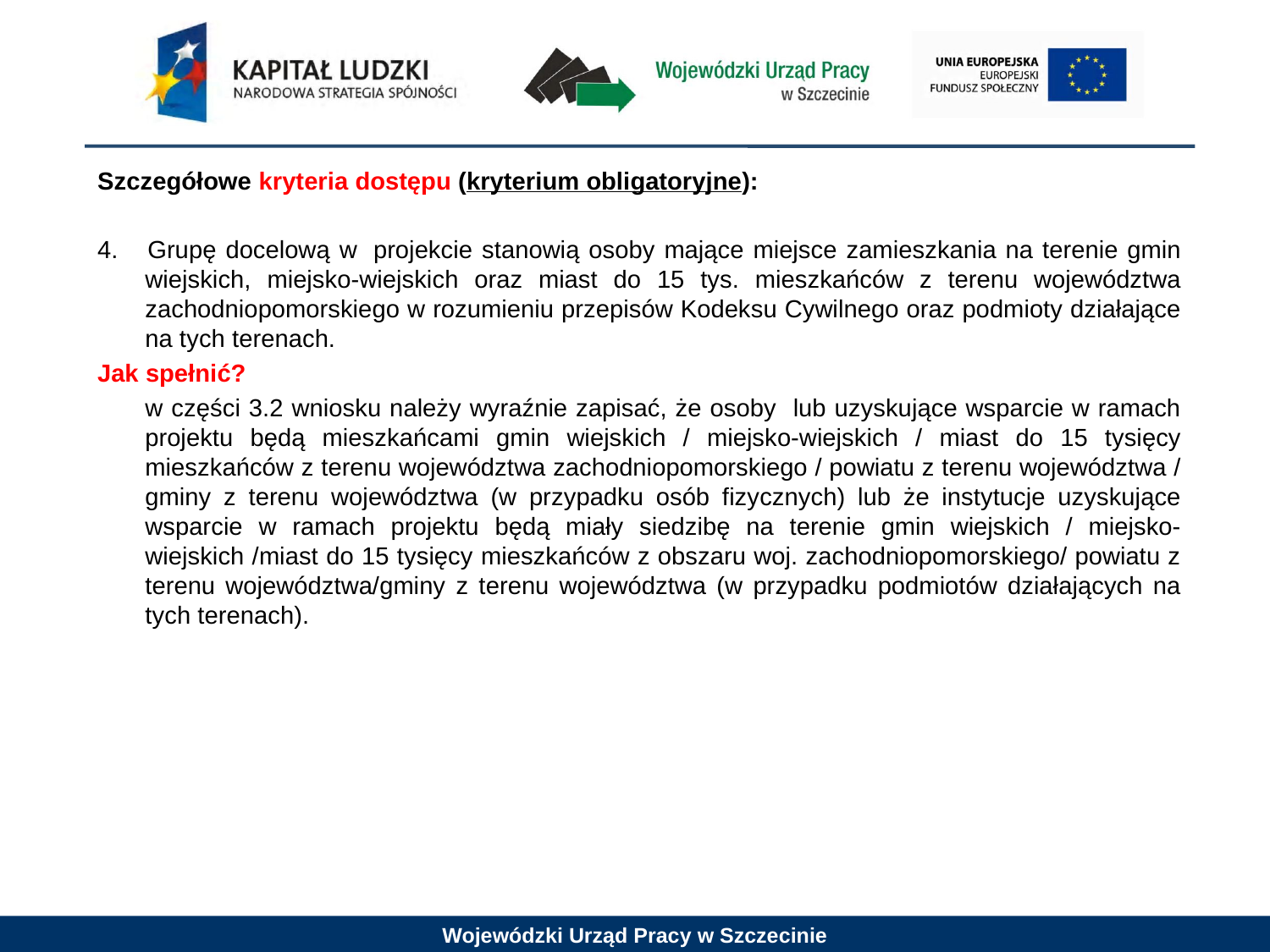

Szczegółowe kryteria dostępu (kryterium obligatoryjne):

4. 	Grupę docelową w  projekcie stanowią osoby mające miejsce zamieszkania na terenie gmin wiejskich, miejsko-wiejskich oraz miast do 15 tys. mieszkańców z terenu województwa zachodniopomorskiego w rozumieniu przepisów Kodeksu Cywilnego oraz podmioty działające na tych terenach.
Jak spełnić?
	w części 3.2 wniosku należy wyraźnie zapisać, że osoby  lub uzyskujące wsparcie w ramach projektu będą mieszkańcami gmin wiejskich / miejsko-wiejskich / miast do 15 tysięcy mieszkańców z terenu województwa zachodniopomorskiego / powiatu z terenu województwa / gminy z terenu województwa (w przypadku osób fizycznych) lub że instytucje uzyskujące wsparcie w ramach projektu będą miały siedzibę na terenie gmin wiejskich / miejsko-wiejskich /miast do 15 tysięcy mieszkańców z obszaru woj. zachodniopomorskiego/ powiatu z terenu województwa/gminy z terenu województwa (w przypadku podmiotów działających na tych terenach).